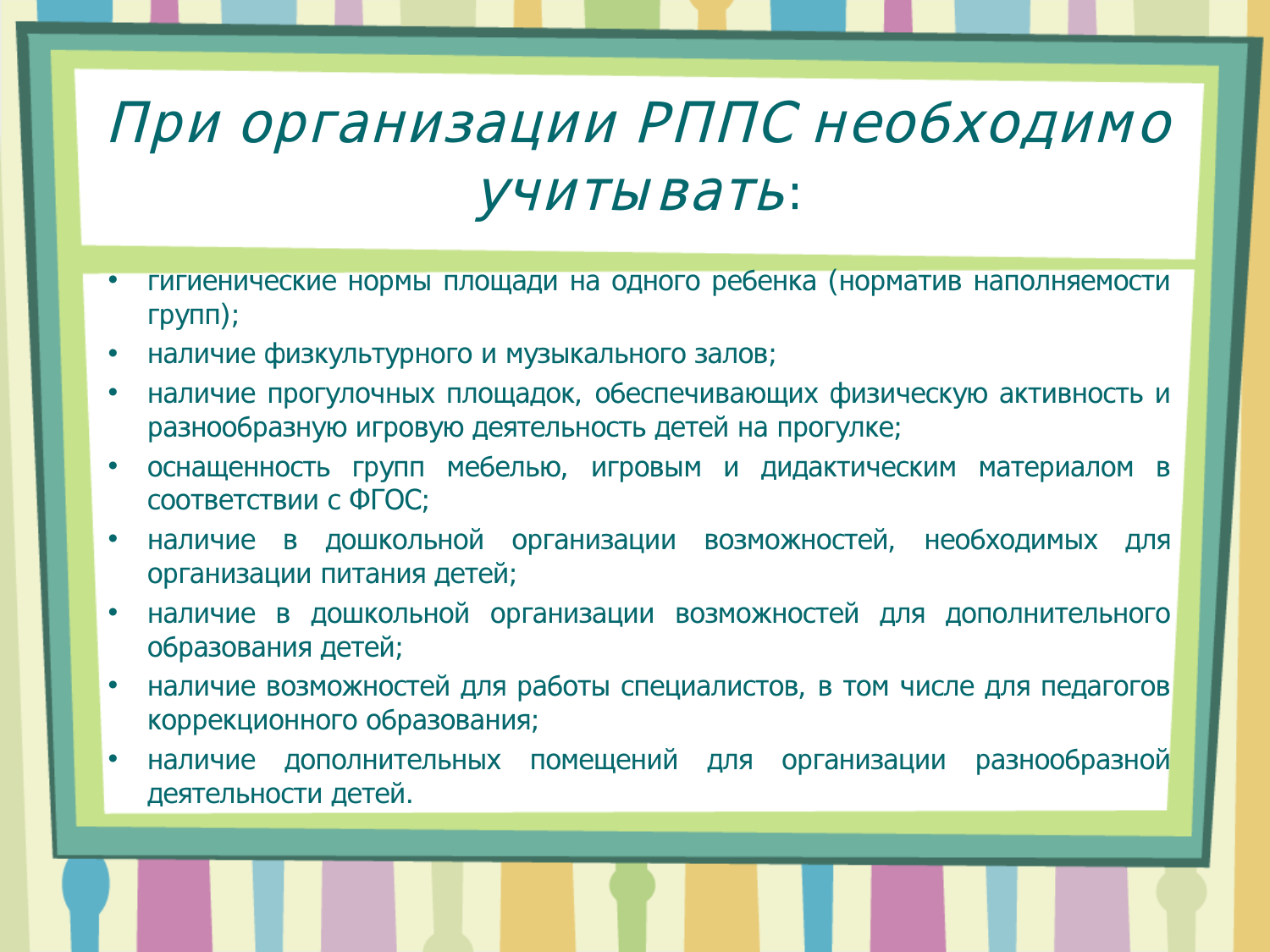

#
При организации РППС необходимо учитывать:
гигиенические нормы площади на одного ребенка (норматив наполняемости групп);
наличие физкультурного и музыкального залов;
наличие прогулочных площадок, обеспечивающих физическую активность и разнообразную игровую деятельность детей на прогулке;
оснащенность групп мебелью, игровым и дидактическим материалом в соответствии с ФГОС;
наличие в дошкольной организации возможностей, необходимых для организации питания детей;
наличие в дошкольной организации возможностей для дополнительного образования детей;
наличие возможностей для работы специалистов, в том числе для педагогов коррекционного образования;
наличие дополнительных помещений для организации разнообразной деятельности детей.